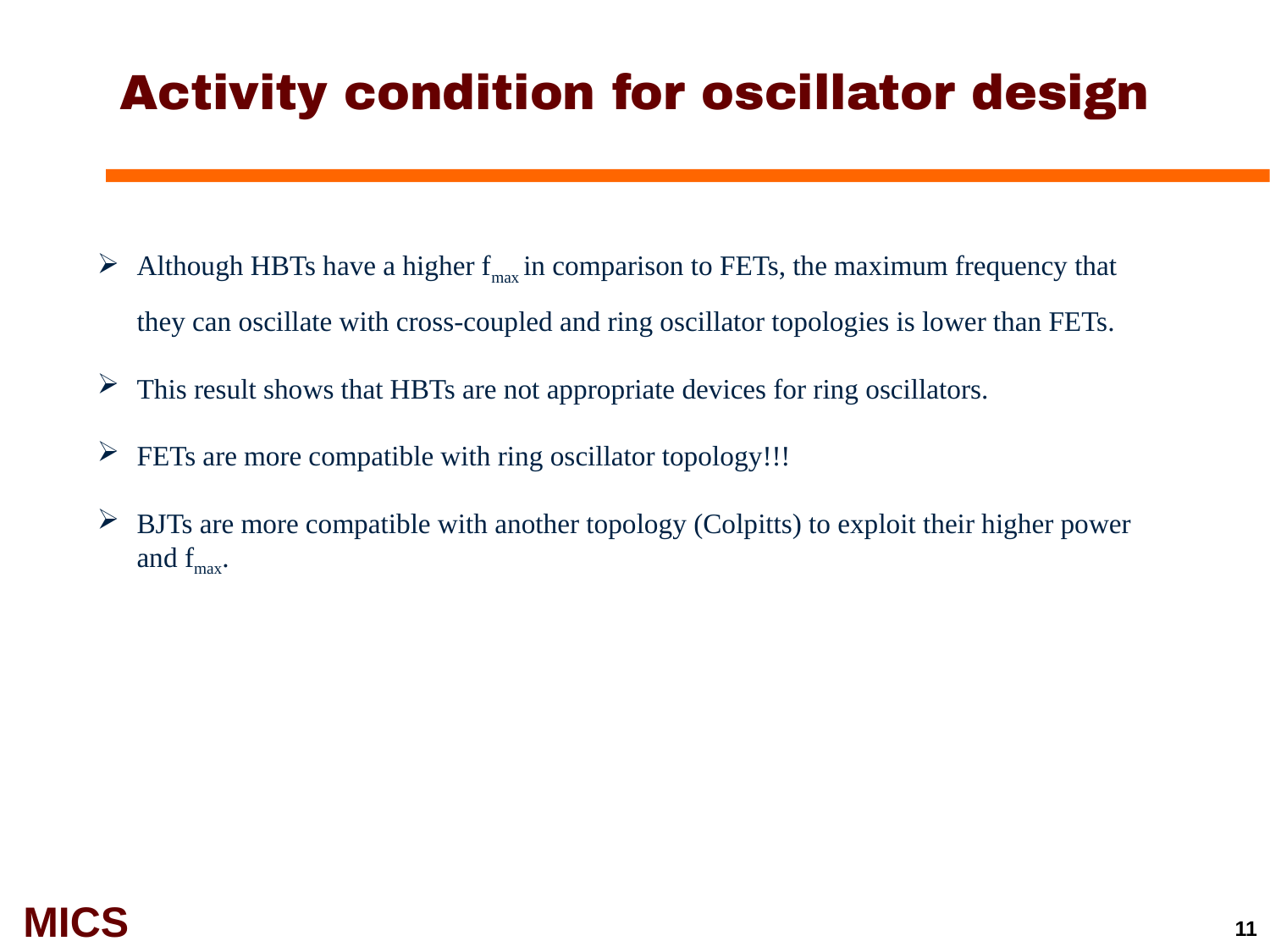

# Activity condition for oscillator design
Although HBTs have a higher fmax in comparison to FETs, the maximum frequency that they can oscillate with cross-coupled and ring oscillator topologies is lower than FETs.

This result shows that HBTs are not appropriate devices for ring oscillators.

FETs are more compatible with ring oscillator topology!!!

BJTs are more compatible with another topology (Colpitts) to exploit their higher power and fmax.

11